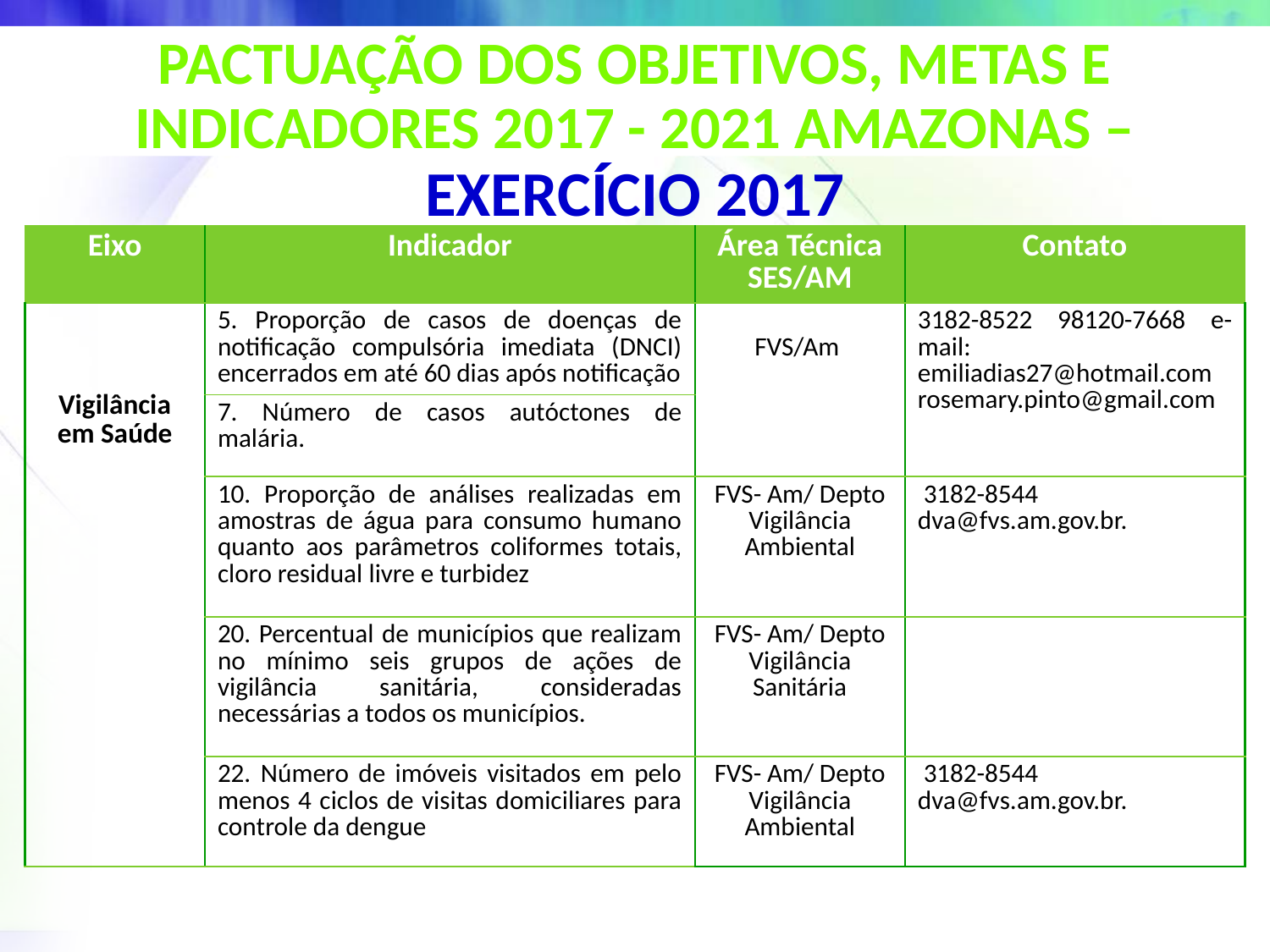

Pactuação dos Objetivos, Metas e Indicadores 2017 - 2021 amazonas – exercício 2017
| Eixo | Indicador | Área Técnica SES/AM | Contato |
| --- | --- | --- | --- |
| Vigilância em Saúde | 5. Proporção de casos de doenças de notificação compulsória imediata (DNCI) encerrados em até 60 dias após notificação | FVS/Am | 3182-8522 98120-7668 e-mail: emiliadias27@hotmail.com rosemary.pinto@gmail.com |
|  | 7. Número de casos autóctones de malária. |  |  |
|  | 10. Proporção de análises realizadas em amostras de água para consumo humano quanto aos parâmetros coliformes totais, cloro residual livre e turbidez | FVS- Am/ Depto Vigilância Ambiental | 3182-8544 dva@fvs.am.gov.br. |
|  | 20. Percentual de municípios que realizam no mínimo seis grupos de ações de vigilância sanitária, consideradas necessárias a todos os municípios. | FVS- Am/ Depto Vigilância Sanitária |  |
|  | 22. Número de imóveis visitados em pelo menos 4 ciclos de visitas domiciliares para controle da dengue | FVS- Am/ Depto Vigilância Ambiental | 3182-8544 dva@fvs.am.gov.br. |